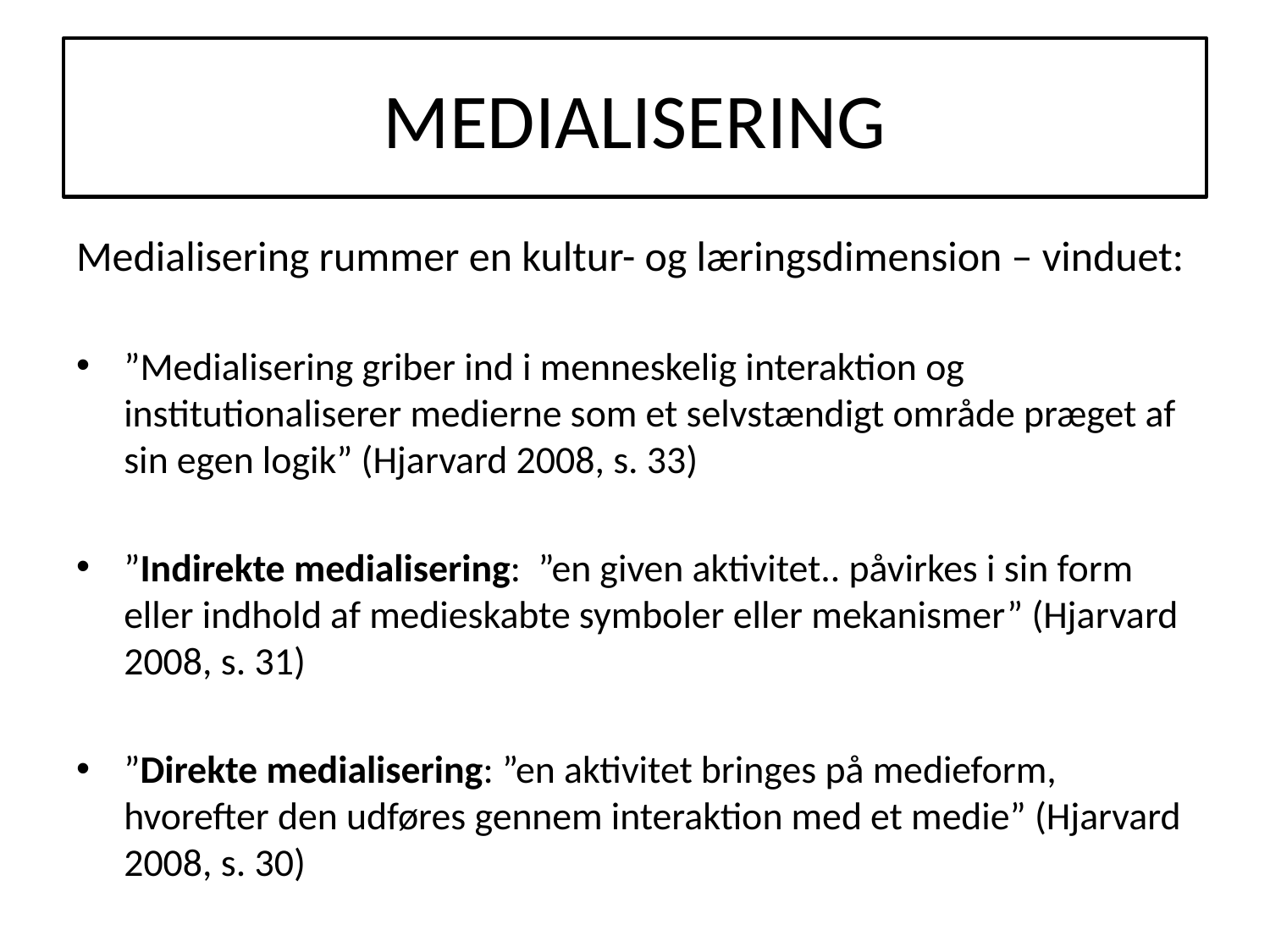

# MEDIALISERING
Medialisering rummer en kultur- og læringsdimension – vinduet:

”Medialisering griber ind i menneskelig interaktion og institutionaliserer medierne som et selvstændigt område præget af sin egen logik” (Hjarvard 2008, s. 33)

”Indirekte medialisering:  ”en given aktivitet.. påvirkes i sin form eller indhold af medieskabte symboler eller mekanismer” (Hjarvard 2008, s. 31)

”Direkte medialisering: ”en aktivitet bringes på medieform, hvorefter den udføres gennem interaktion med et medie” (Hjarvard 2008, s. 30)